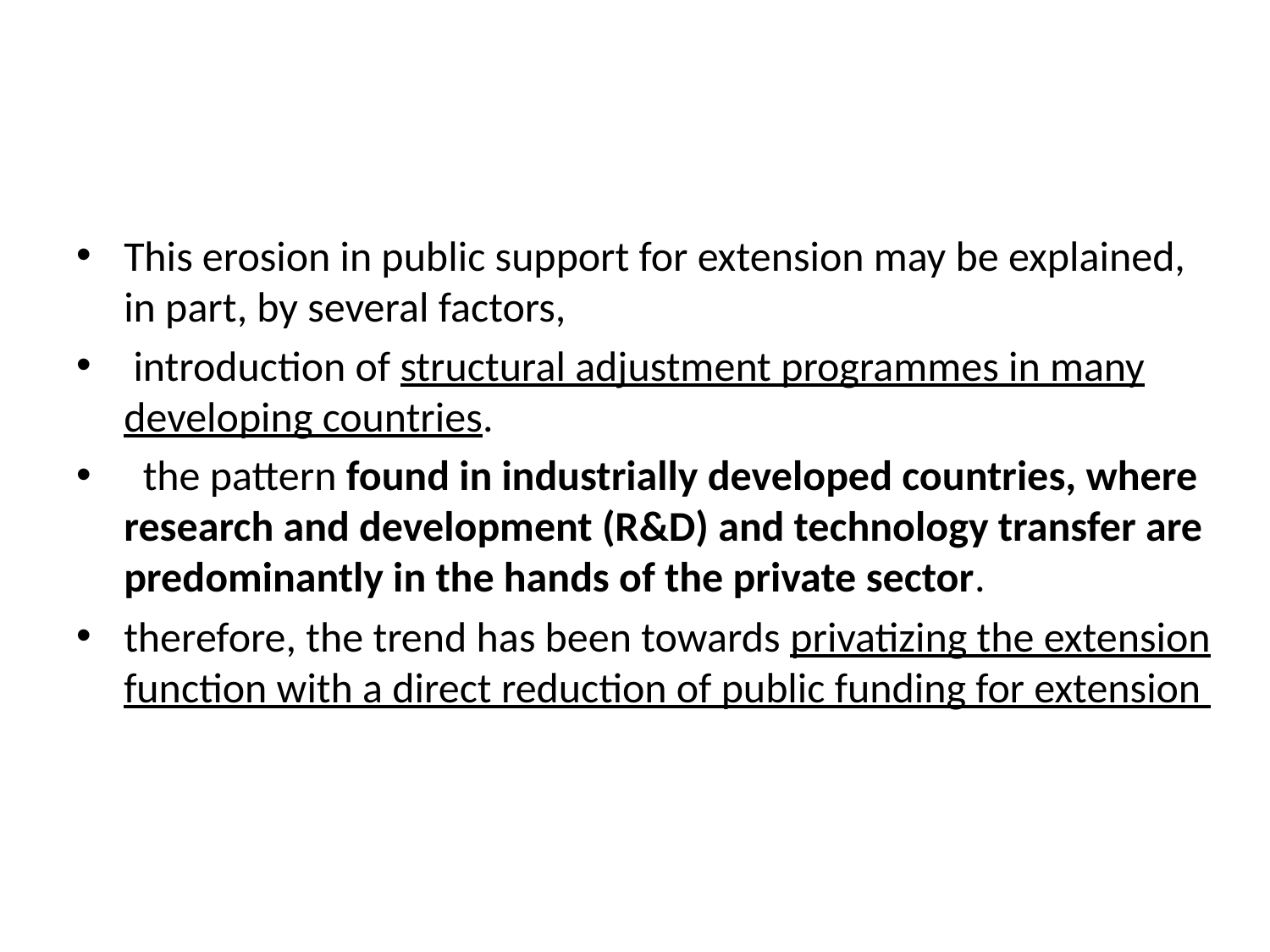

#
This erosion in public support for extension may be explained, in part, by several factors,
 introduction of structural adjustment programmes in many developing countries.
  the pattern found in industrially developed countries, where research and development (R&D) and technology transfer are predominantly in the hands of the private sector.
therefore, the trend has been towards privatizing the extension function with a direct reduction of public funding for extension